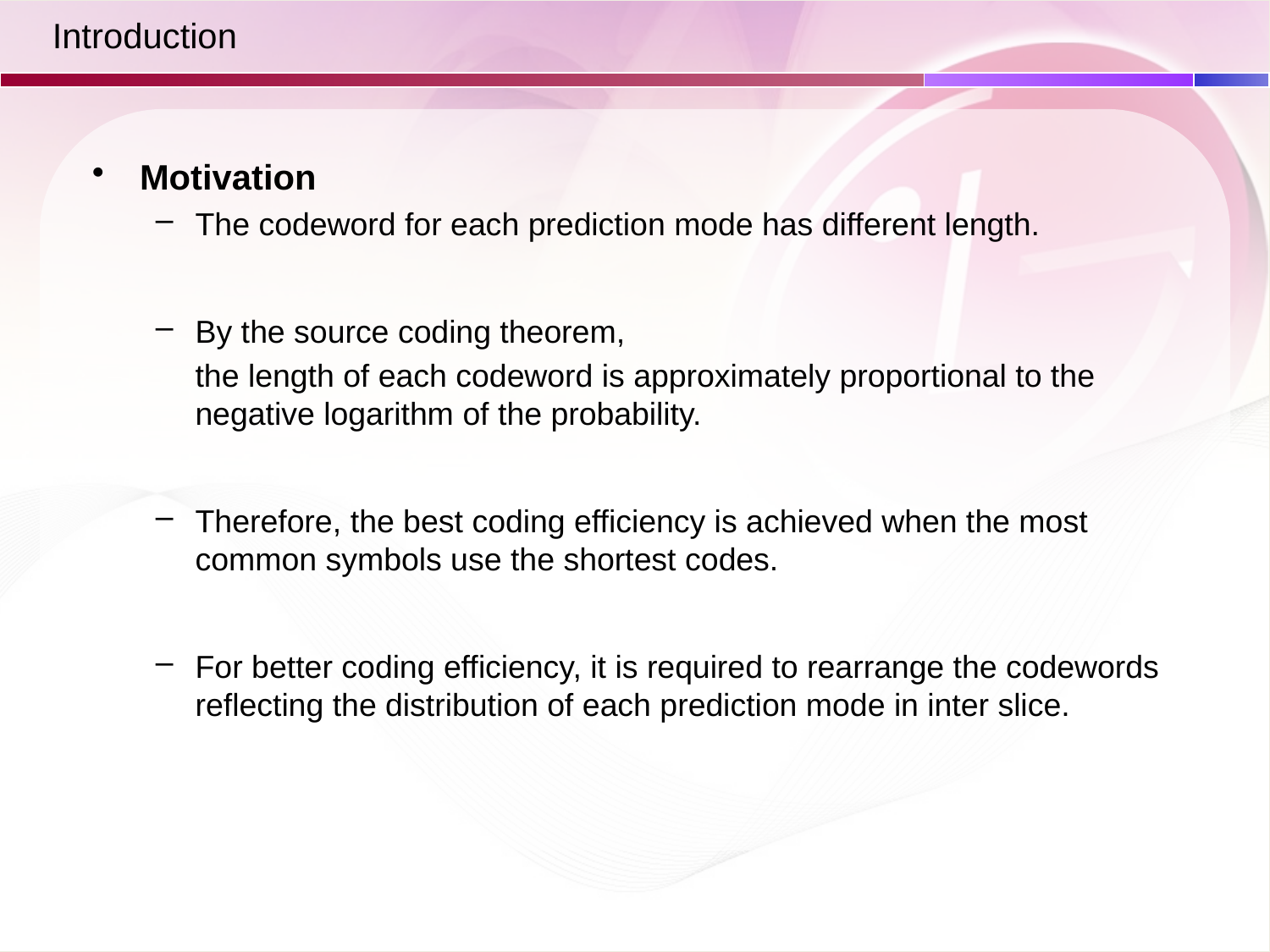

# Introduction
Motivation
The codeword for each prediction mode has different length.

By the source coding theorem,
	the length of each codeword is approximately proportional to the negative logarithm of the probability.

Therefore, the best coding efficiency is achieved when the most common symbols use the shortest codes.

For better coding efficiency, it is required to rearrange the codewords reflecting the distribution of each prediction mode in inter slice.